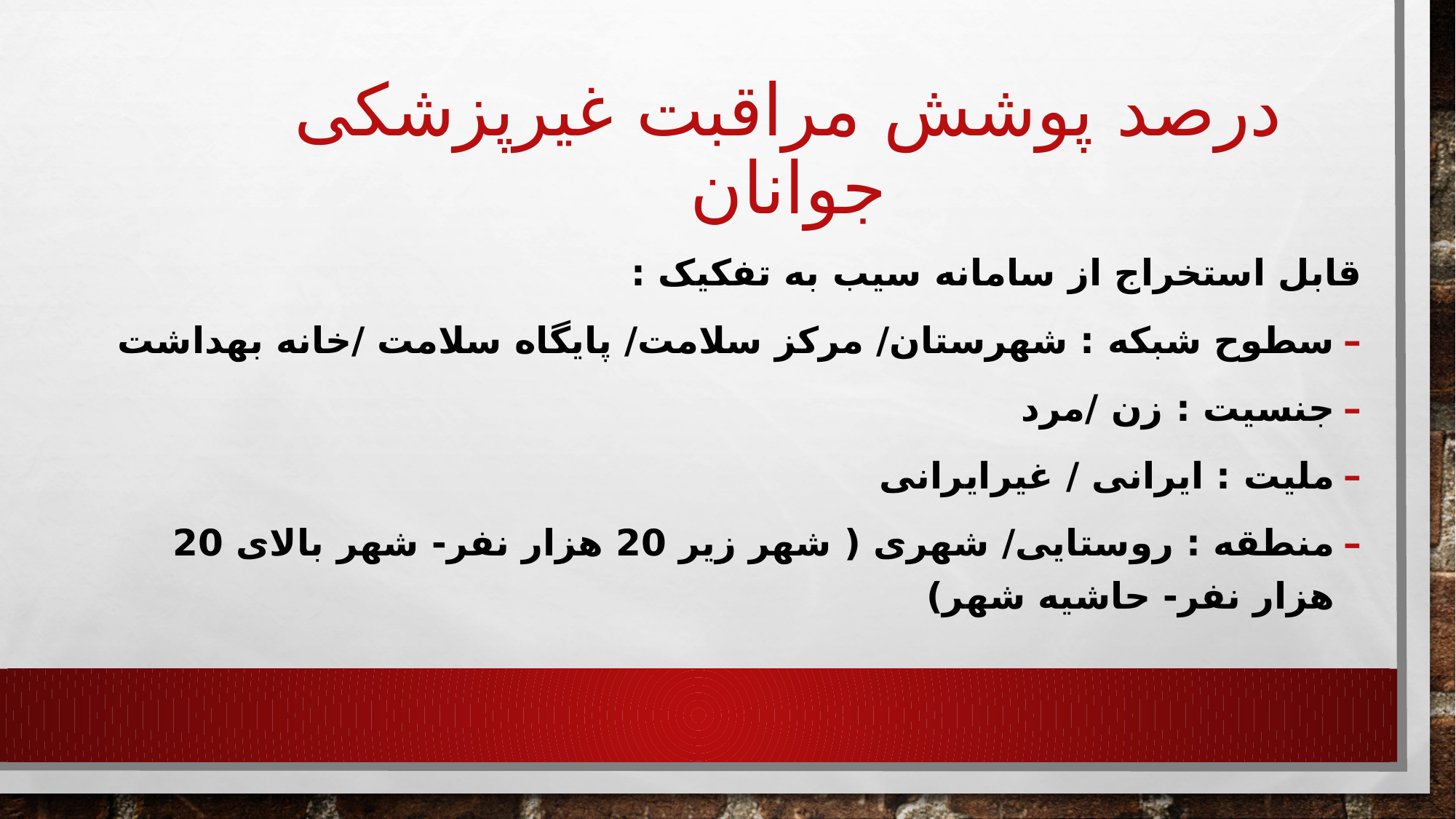

# درصد پوشش مراقبت غیرپزشکی جوانان
قابل استخراج از سامانه سیب به تفکیک :
سطوح شبکه : شهرستان/ مرکز سلامت/ پایگاه سلامت /خانه بهداشت
جنسیت : زن /مرد
ملیت : ایرانی / غیرایرانی
منطقه : روستایی/ شهری ( شهر زیر 20 هزار نفر- شهر بالای 20 هزار نفر- حاشیه شهر)